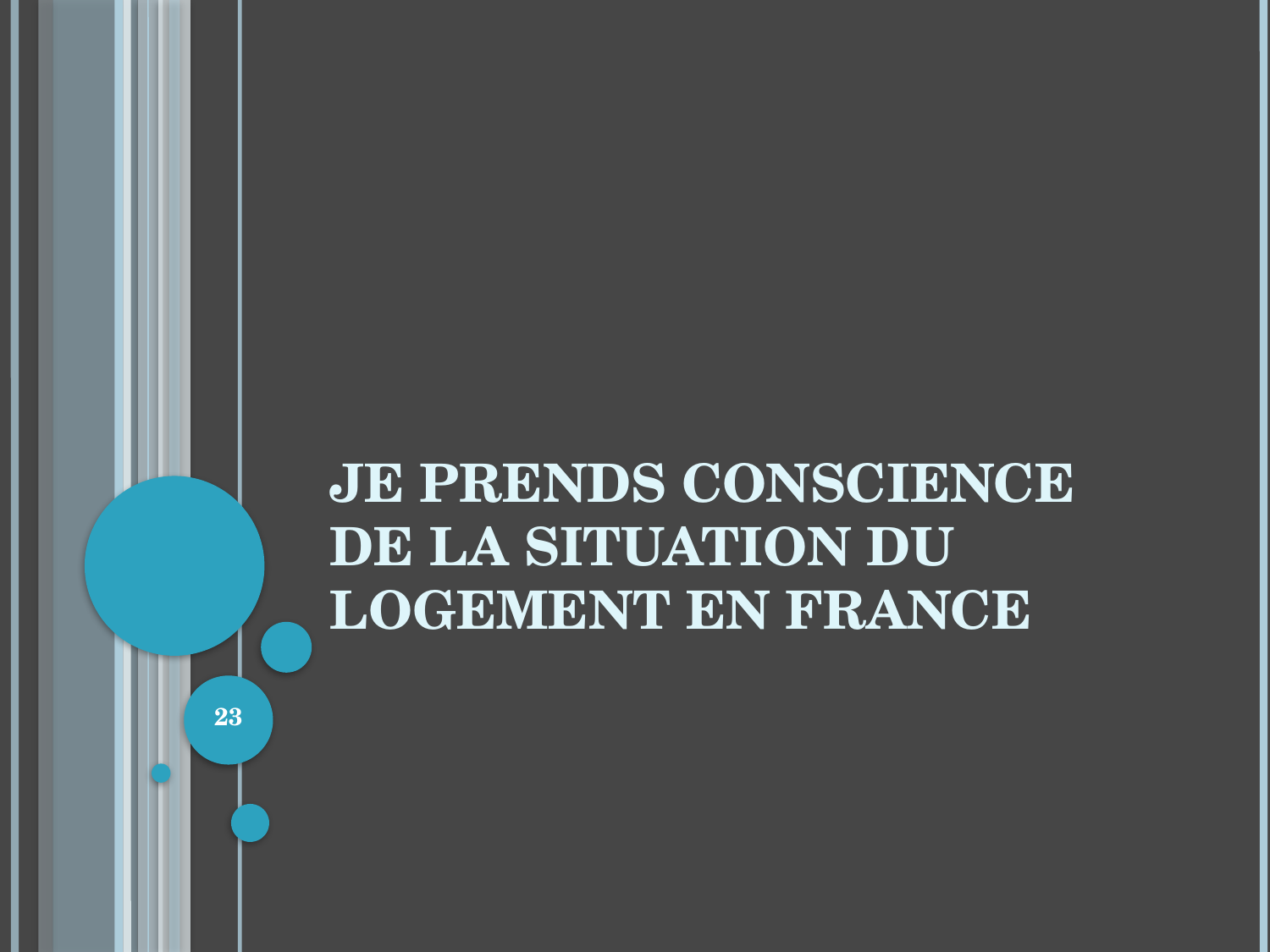

# Je prends conscience de la situation du logement en France
23